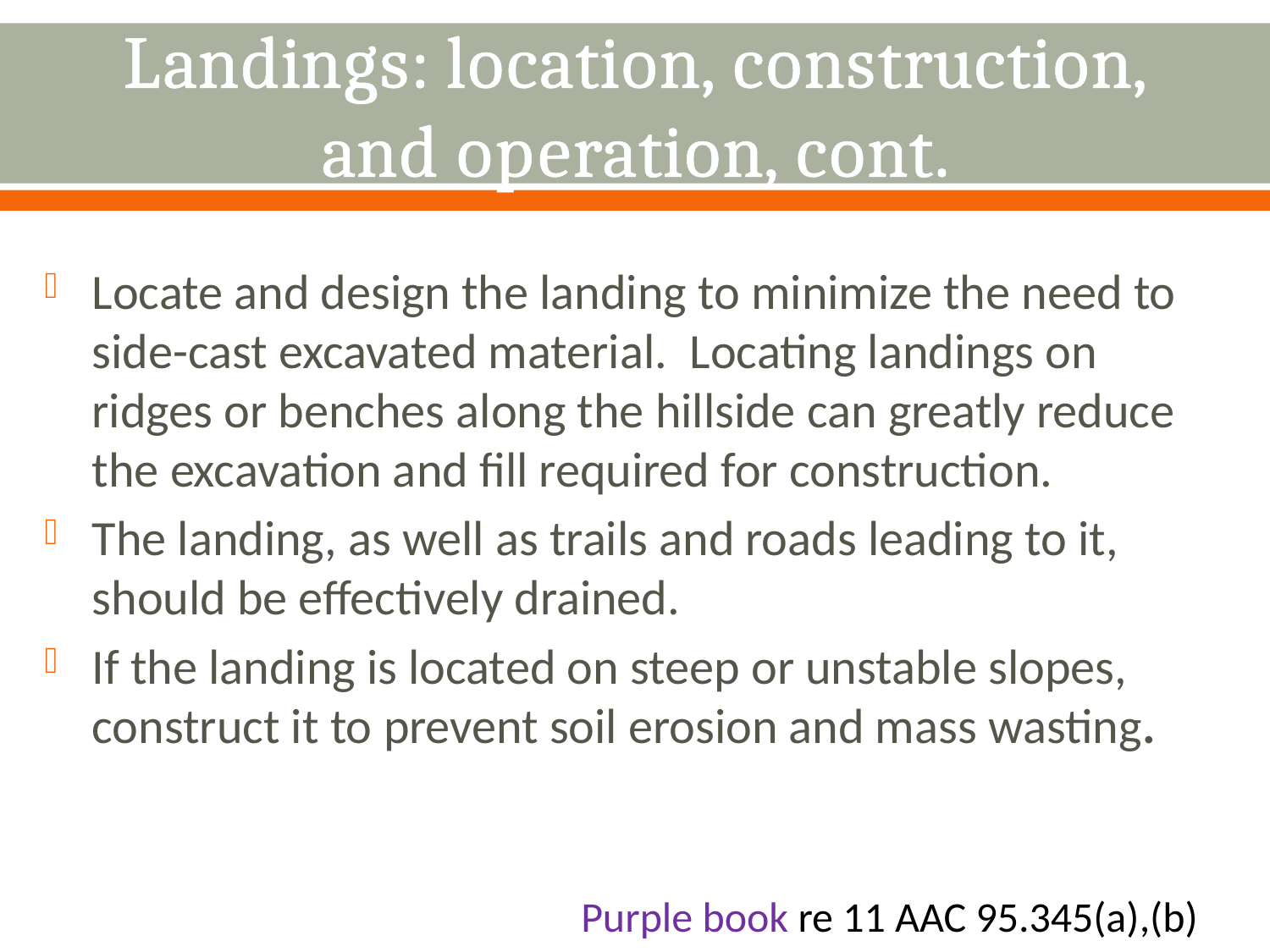

# Landings: location, construction, and opera­tion, cont.
Locate and design the landing to minimize the need to side-cast excavated material.  Locating landings on ridges or benches along the hillside can greatly reduce the excavation and fill required for construction.
The landing, as well as trails and roads leading to it, should be effectively drained.
If the landing is located on steep or unstable slopes, construct it to prevent soil erosion and mass wasting.

				   Purple book re 11 AAC 95.345(a),(b)